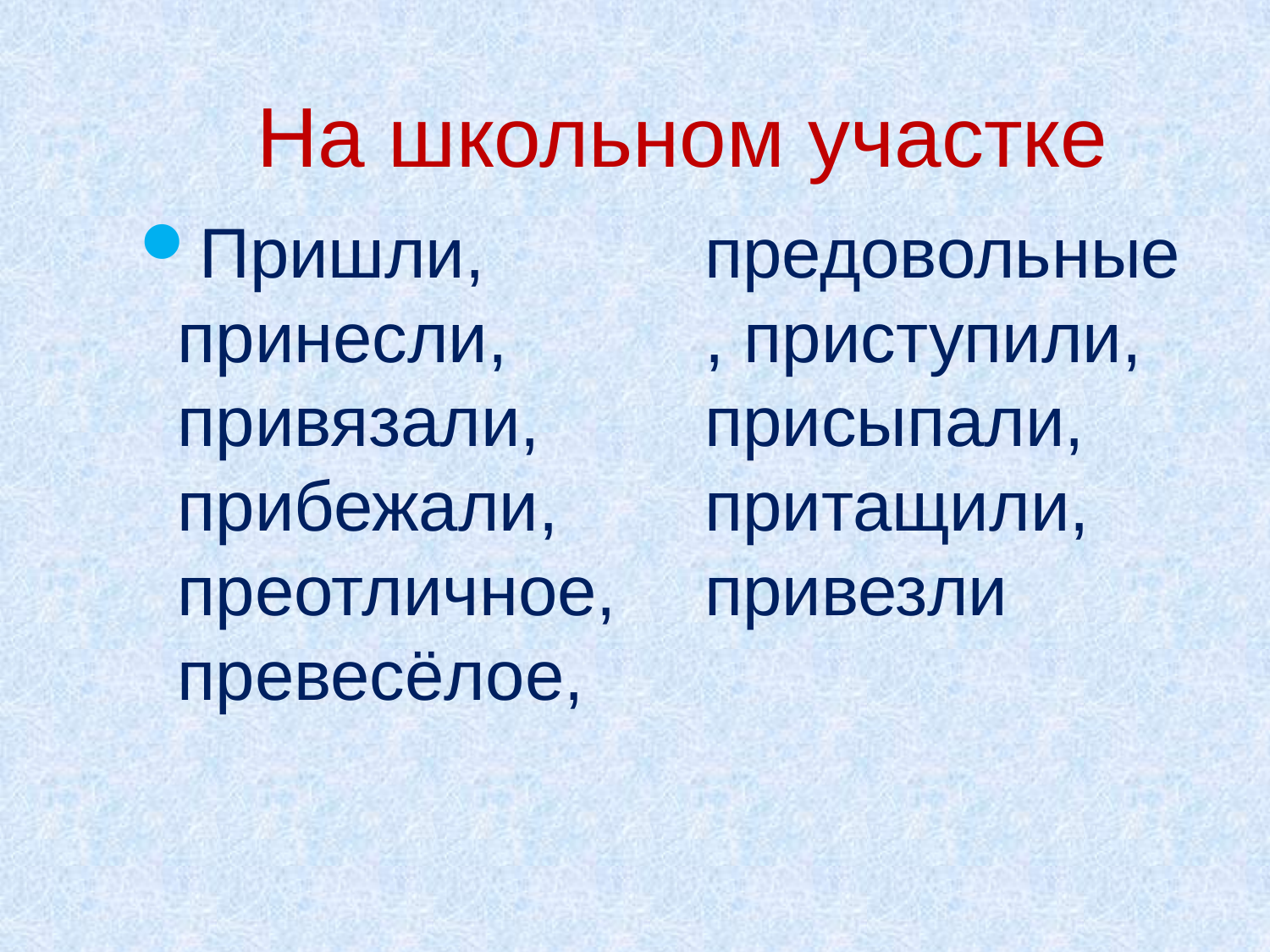

# На школьном участке
Пришли, принесли, привязали, прибежали, преотличное, превесёлое,
     предовольные, приступили, присыпали, притащили, привезли